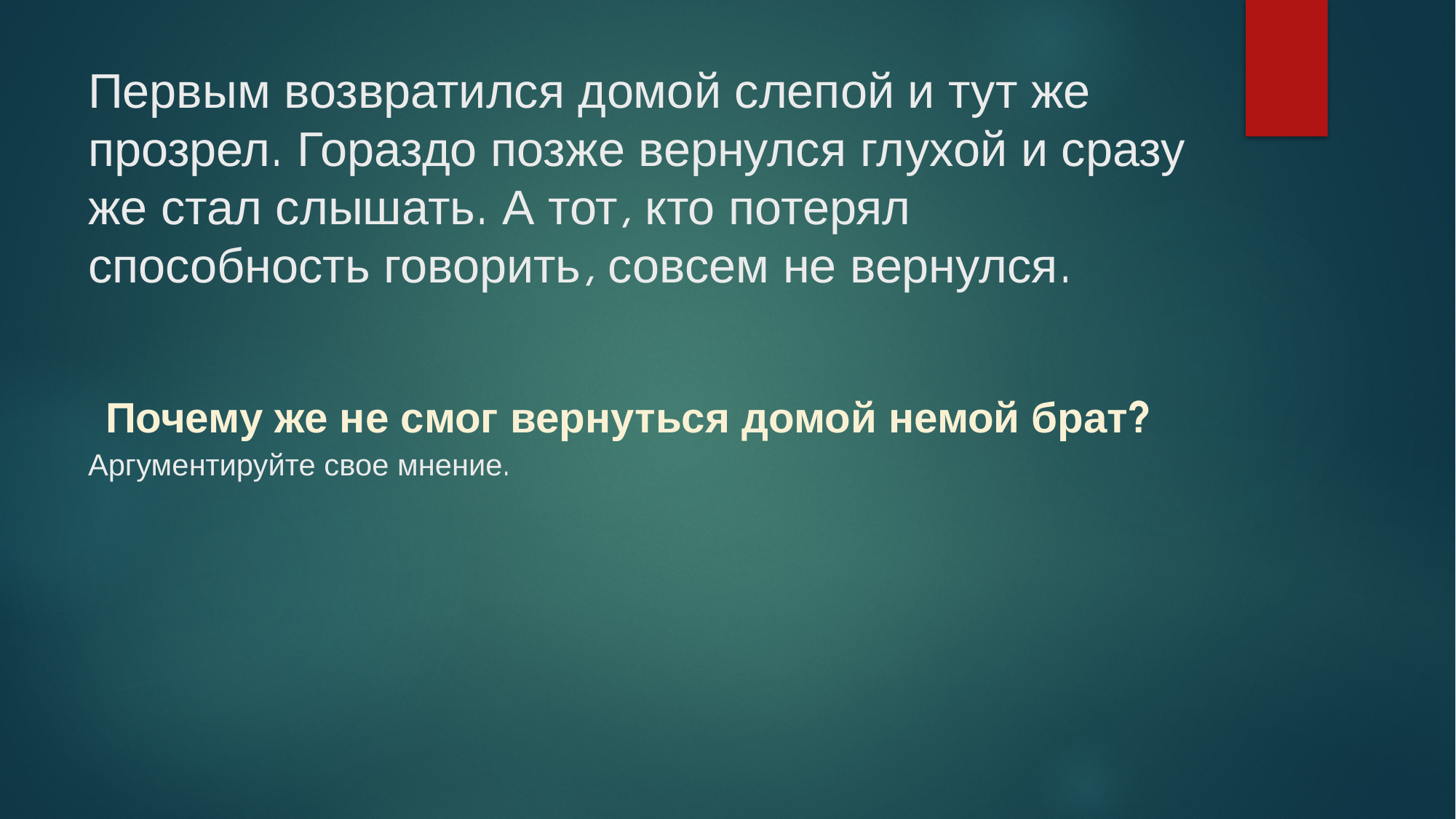

# Первым возвратился домой слепой и тут же прозрел. Гораздо позже вернулся глухой и сразу же стал слышать. А тот, кто потерял способность говорить, совсем не вернулся. Почему же не смог вернуться домой немой брат? Аргументируйте свое мнение.